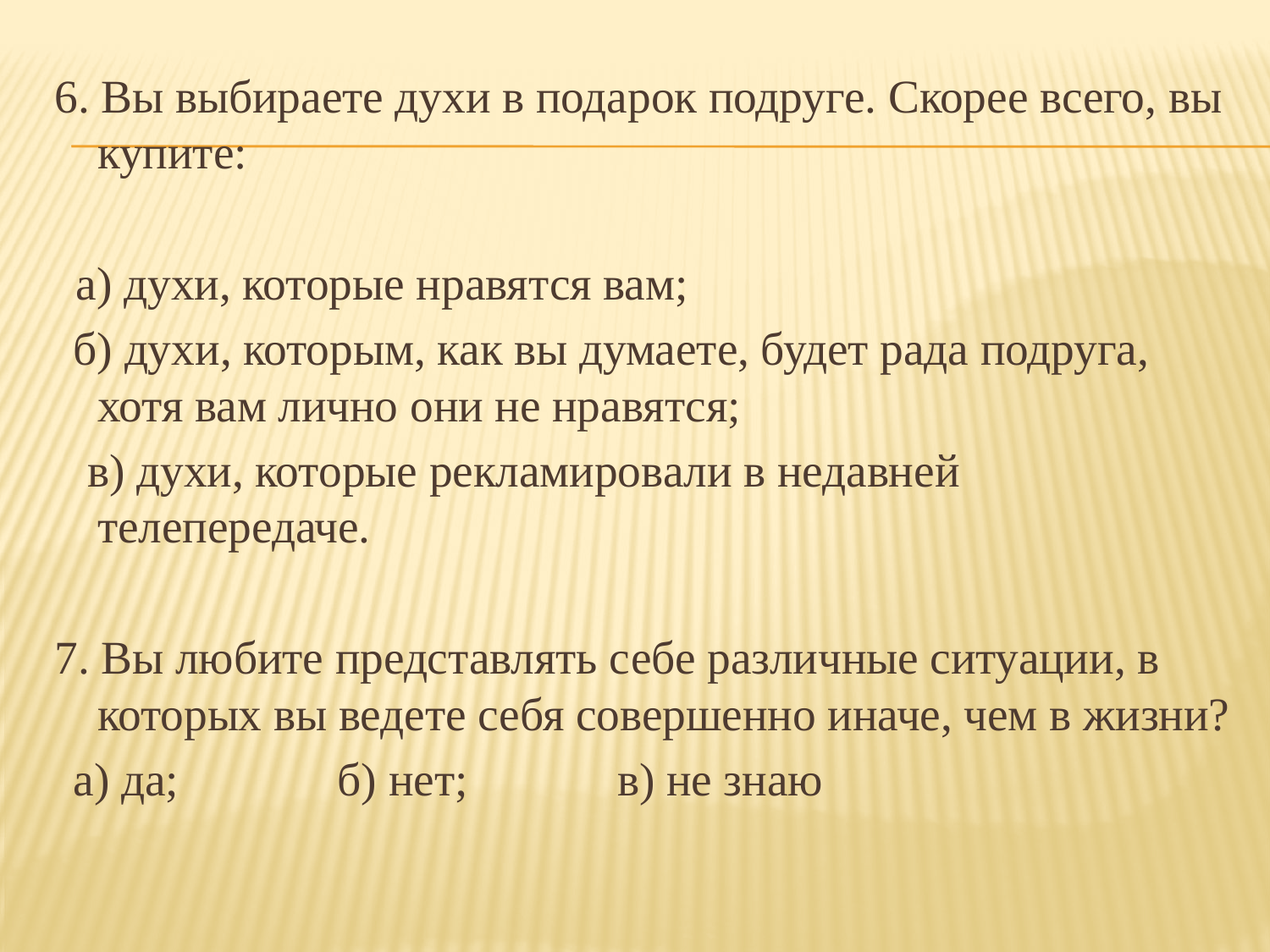

6. Вы выбираете духи в подарок подруге. Скорее всего, вы купите:

  а) духи, которые нравятся вам;
  б) духи, которым, как вы думаете, будет рада подруга, хотя вам лично они не нравятся;
   в) духи, которые рекламировали в недавней телепередаче.

7. Вы любите представлять себе различные ситуации, в которых вы ведете себя совершенно иначе, чем в жизни?
  а) да;     б) нет;    в) не знаю